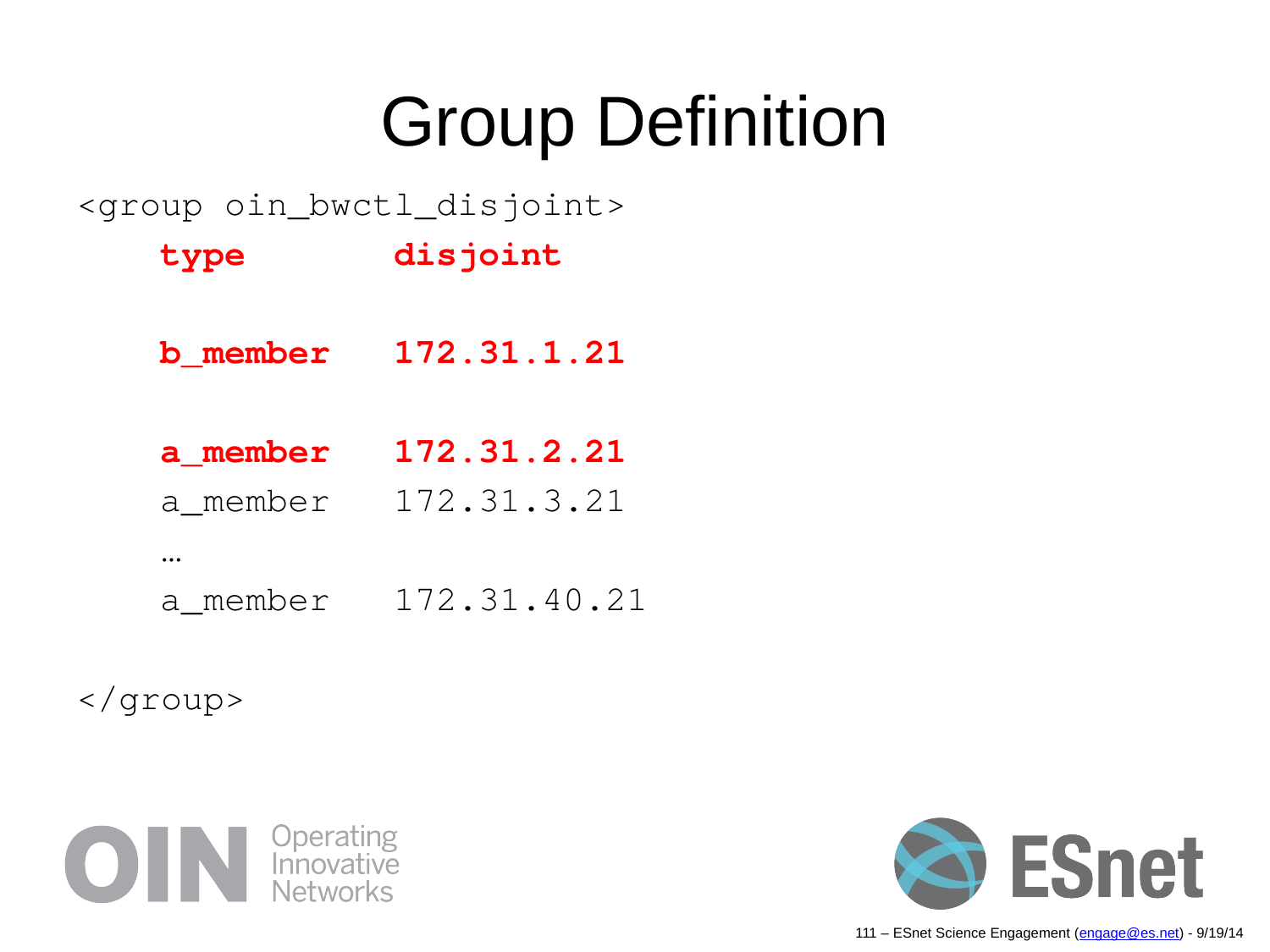

# Group Definition
<group oin_bwctl_disjoint>
    type       disjoint

    b_member   172.31.1.21

    a_member   172.31.2.21
    a_member   172.31.3.21
    …
    a_member   172.31.40.21

</group>
111 – ESnet Science Engagement (engage@es.net) - 9/19/14